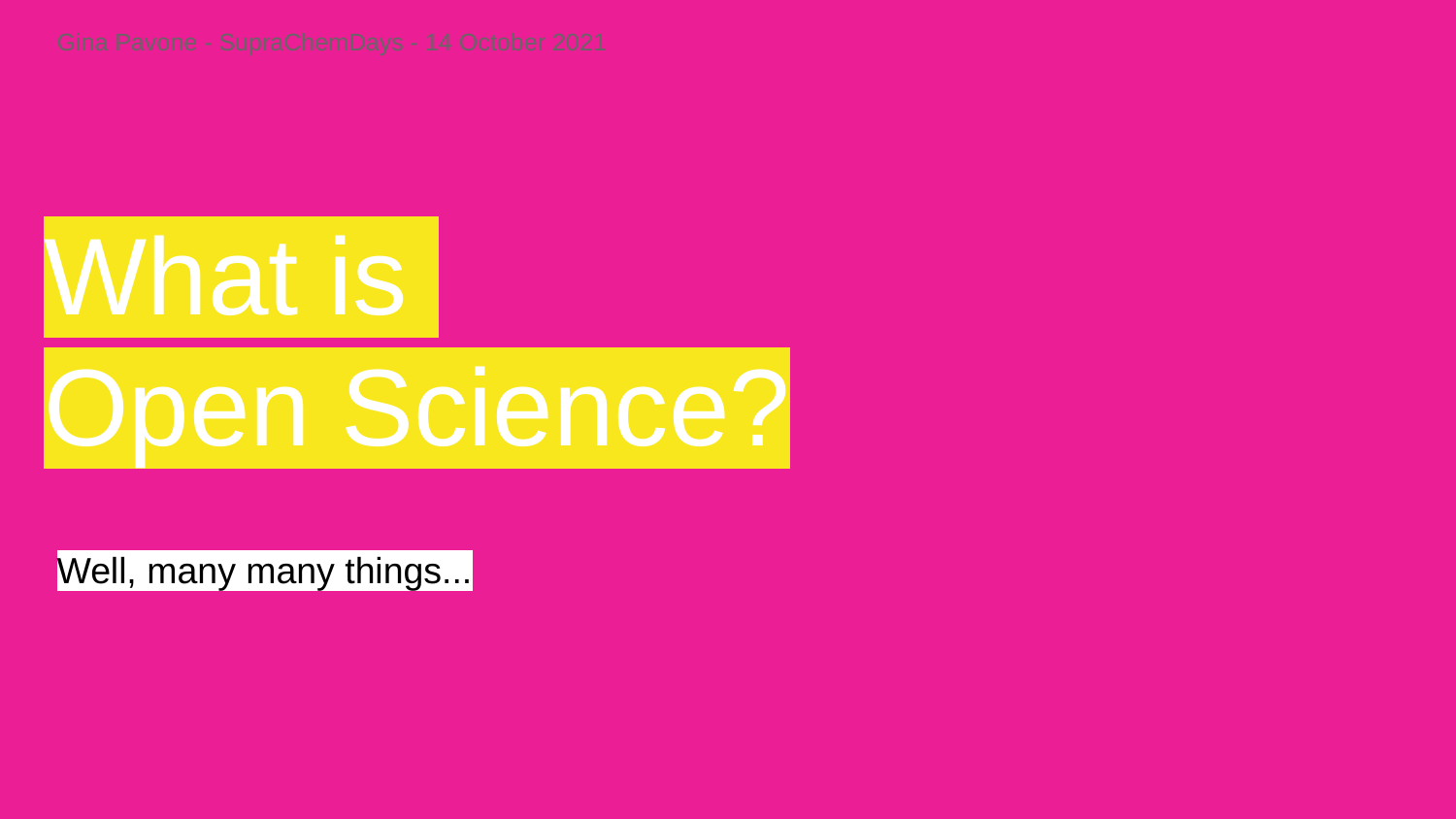

# What is
Open Science?
Well, many many things...